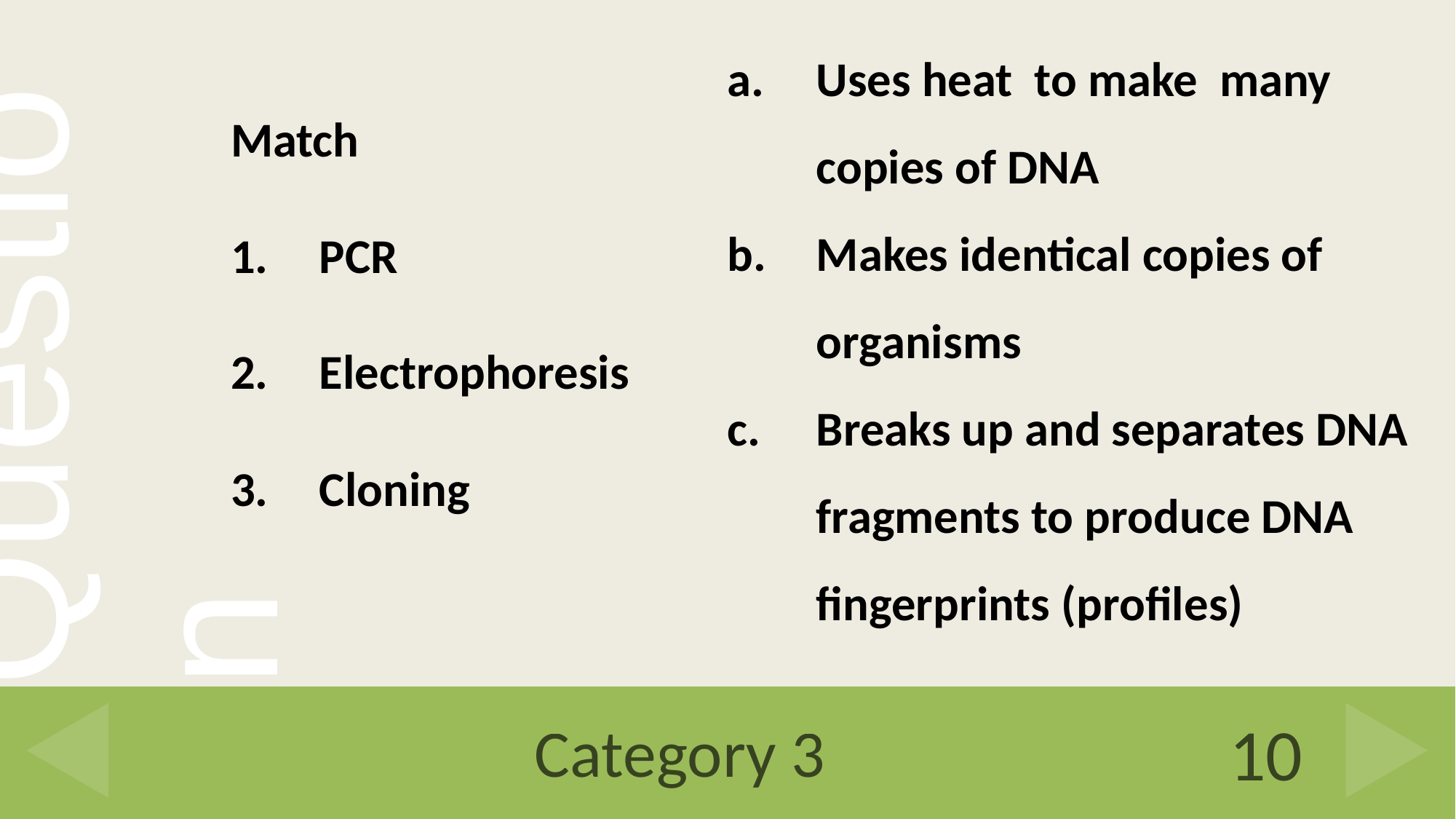

Uses heat  to make  many copies of DNA
Makes identical copies of organisms
Breaks up and separates DNA fragments to produce DNA fingerprints (profiles)

Match
PCR
Electrophoresis
Cloning

# Category 3
10